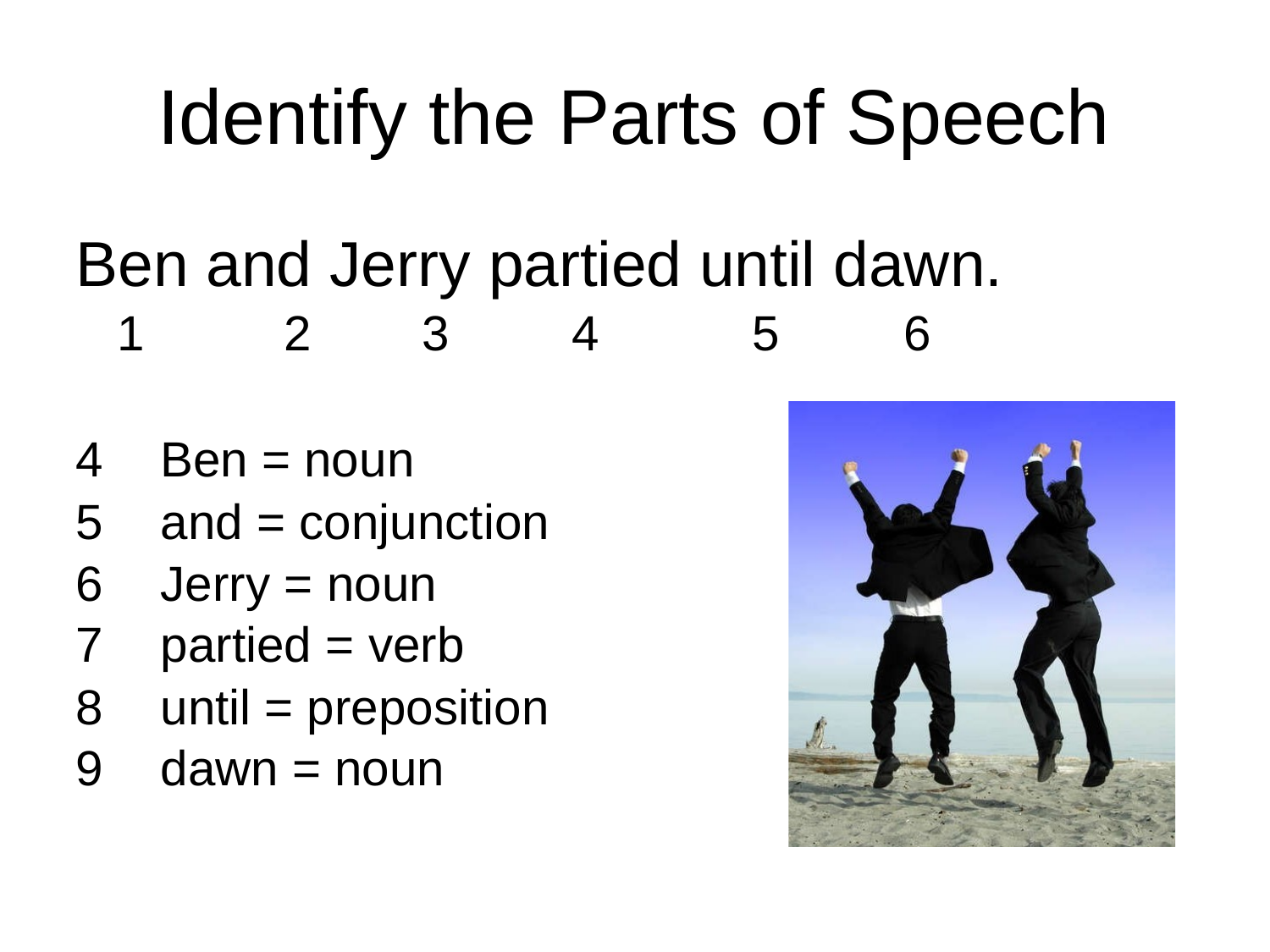

# Identify the Parts of Speech
Ben and Jerry partied until dawn.
1	2	3

Ben = noun
and = conjunction
Jerry = noun
partied = verb
until = preposition
dawn = noun
4	5	6